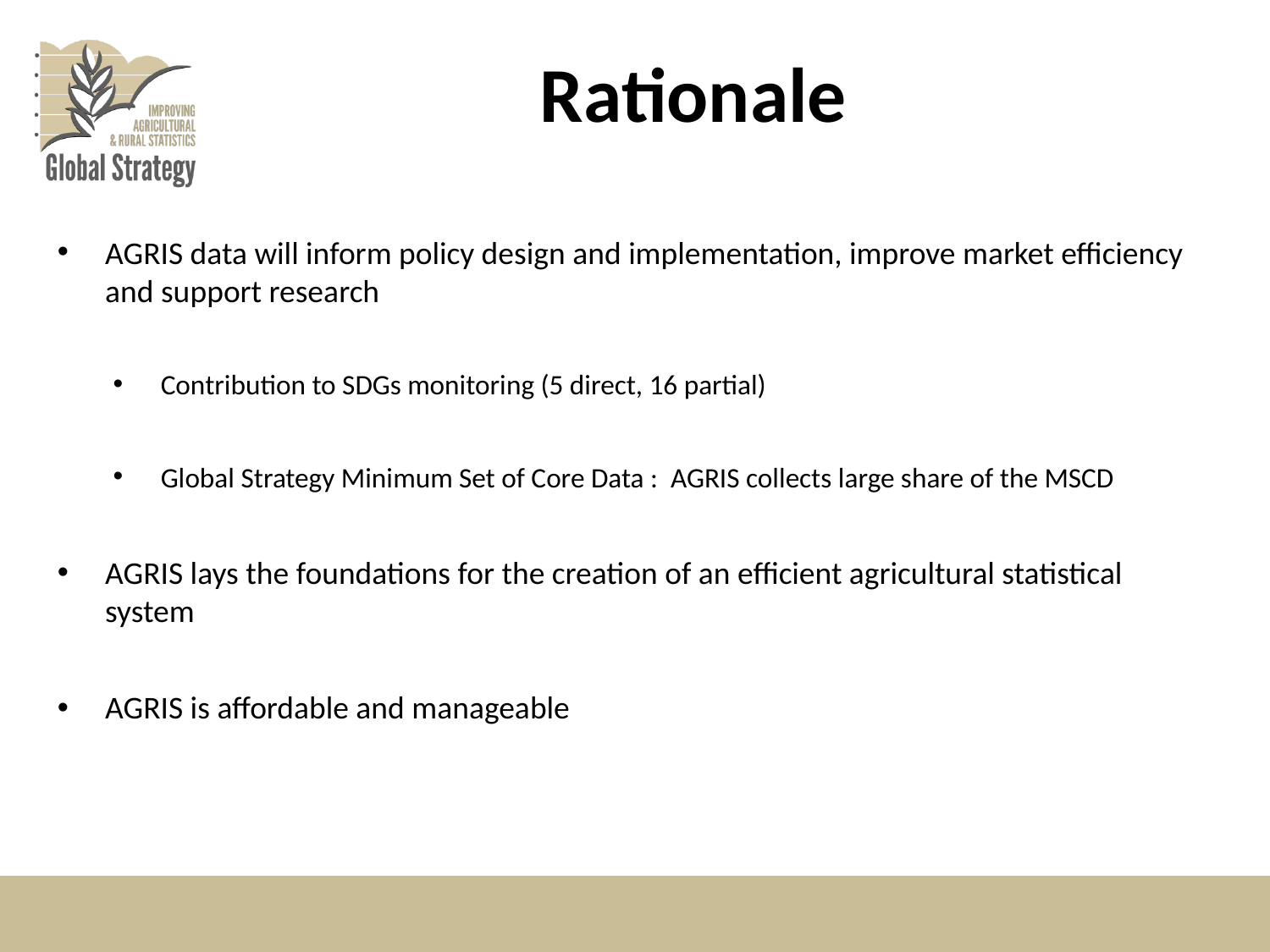

# Rationale
AGRIS data will inform policy design and implementation, improve market efficiency and support research
Contribution to SDGs monitoring (5 direct, 16 partial)
Global Strategy Minimum Set of Core Data :  AGRIS collects large share of the MSCD
AGRIS lays the foundations for the creation of an efficient agricultural statistical system
AGRIS is affordable and manageable